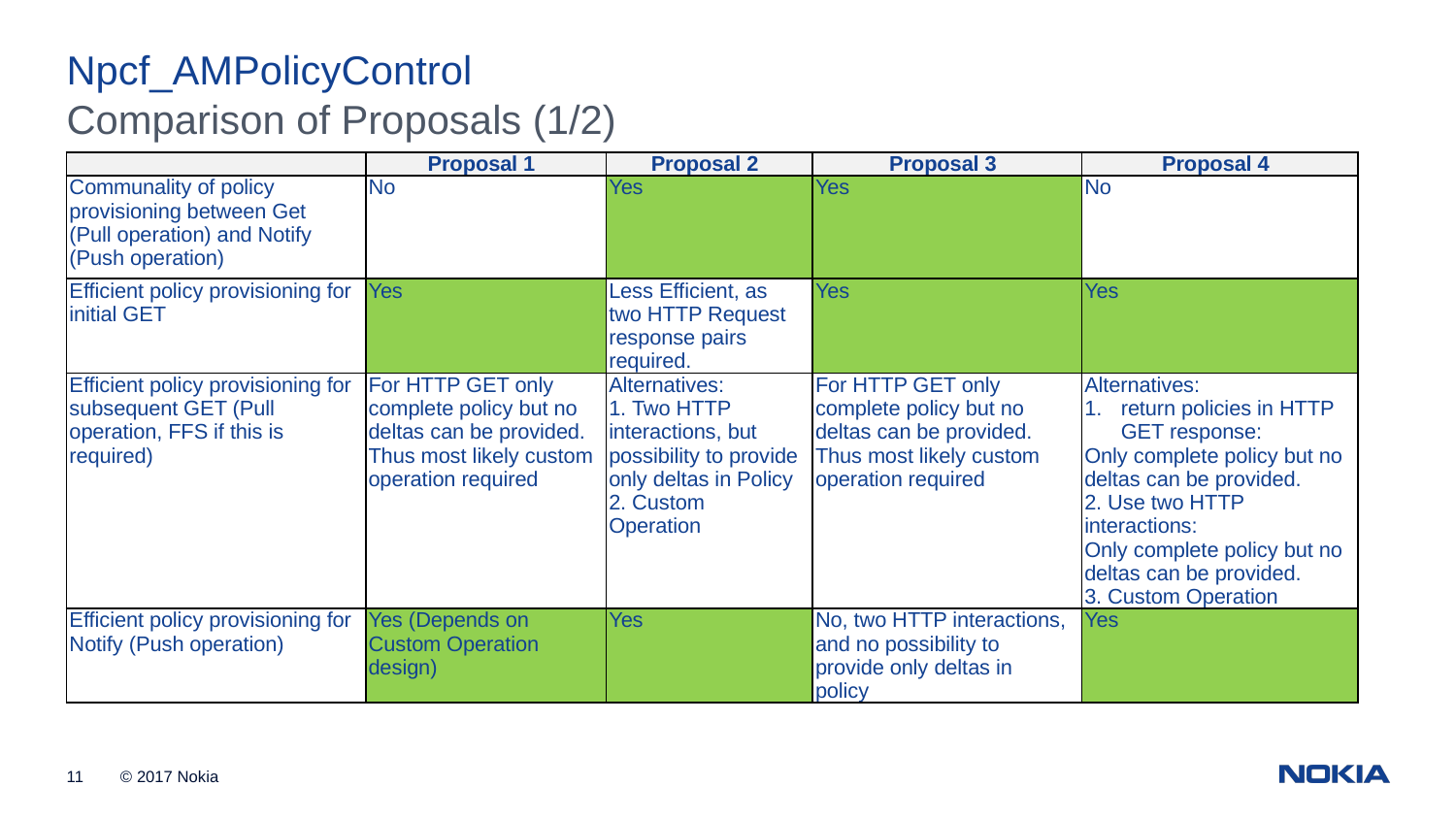

Npcf_AMPolicyControl

Comparison of Proposals (1/2)
|  | Proposal 1 | Proposal 2 | Proposal 3 | Proposal 4 |
| --- | --- | --- | --- | --- |
| Communality of policy provisioning between Get (Pull operation) and Notify (Push operation) | No | Yes | Yes | No |
| Efficient policy provisioning for initial GET | Yes | Less Efficient, as two HTTP Request response pairs required. | Yes | Yes |
| Efficient policy provisioning for subsequent GET (Pull operation, FFS if this is required) | For HTTP GET only complete policy but no deltas can be provided. Thus most likely custom operation required | Alternatives: 1. Two HTTP interactions, but possibility to provide only deltas in Policy 2. Custom Operation | For HTTP GET only complete policy but no deltas can be provided. Thus most likely custom operation required | Alternatives: return policies in HTTP GET response: Only complete policy but no deltas can be provided. 2. Use two HTTP interactions: Only complete policy but no deltas can be provided. 3. Custom Operation |
| Efficient policy provisioning for Notify (Push operation) | Yes (Depends on Custom Operation design) | Yes | No, two HTTP interactions, and no possibility to provide only deltas in policy | Yes |